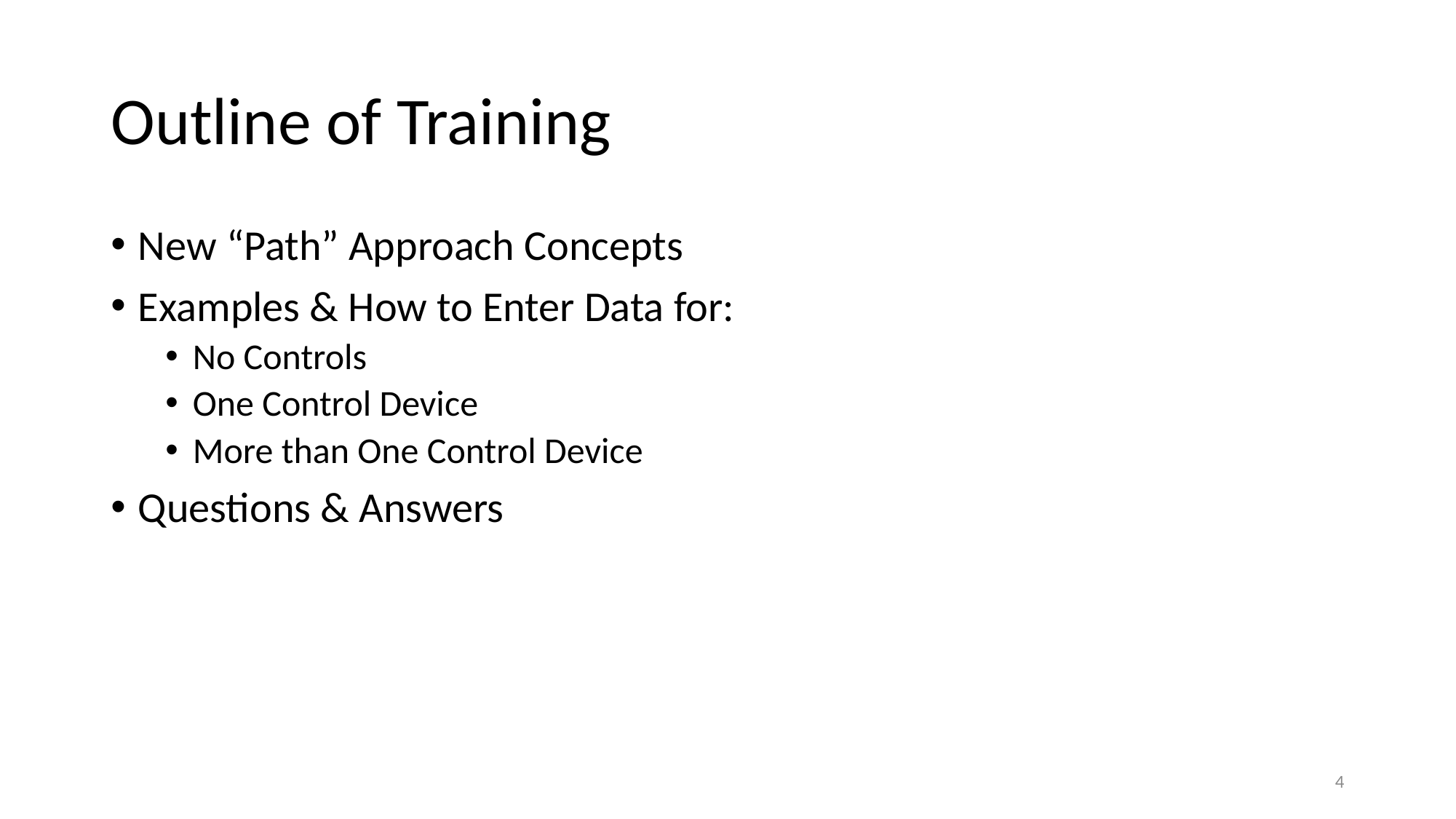

# Outline of Training
New “Path” Approach Concepts
Examples & How to Enter Data for:
No Controls
One Control Device
More than One Control Device
Questions & Answers

4